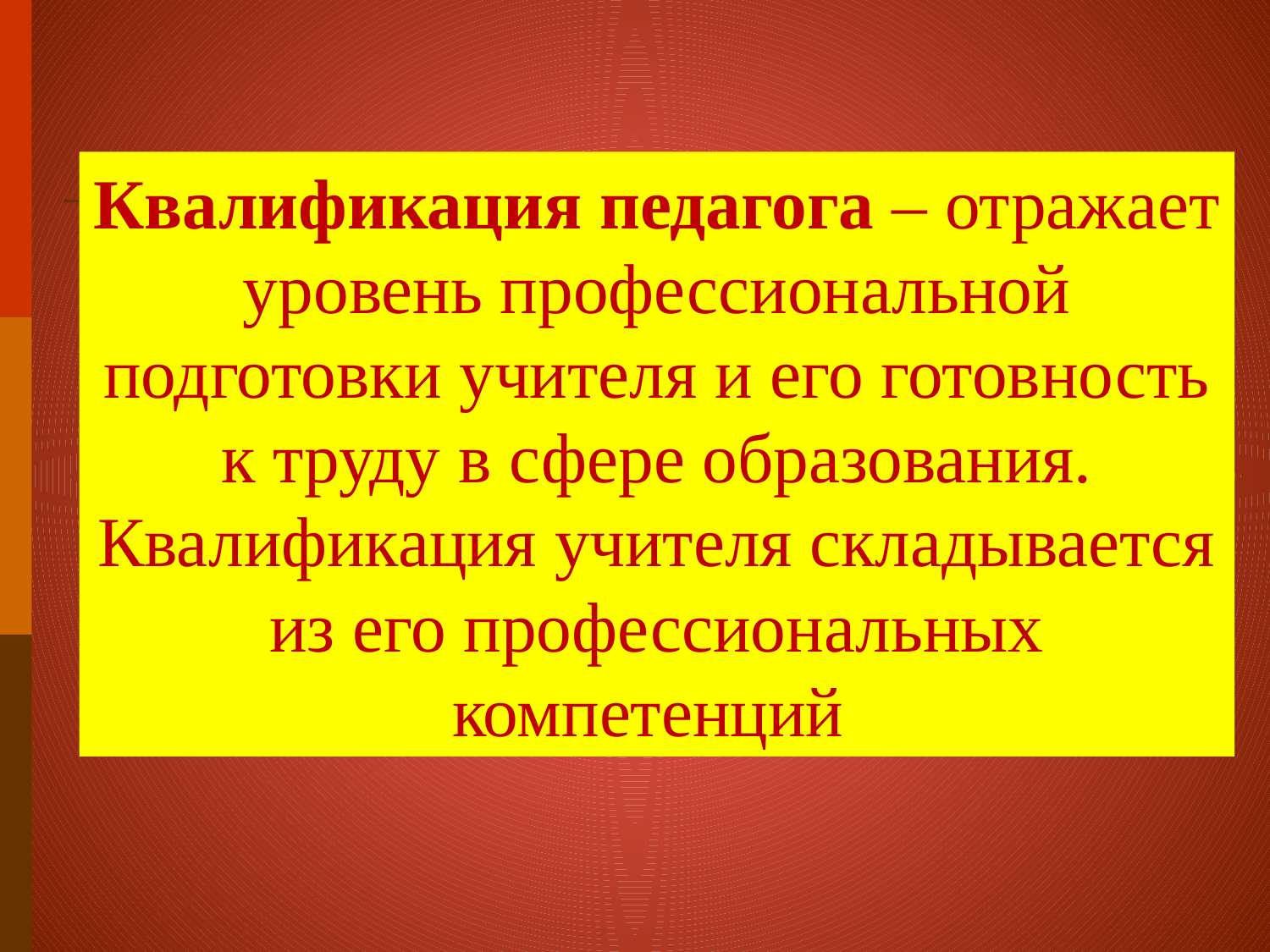

Квалификация педагога – отражает уровень профессиональной подготовки учителя и его готовность к труду в сфере образования. Квалификация учителя складывается из его профессиональных компетенций